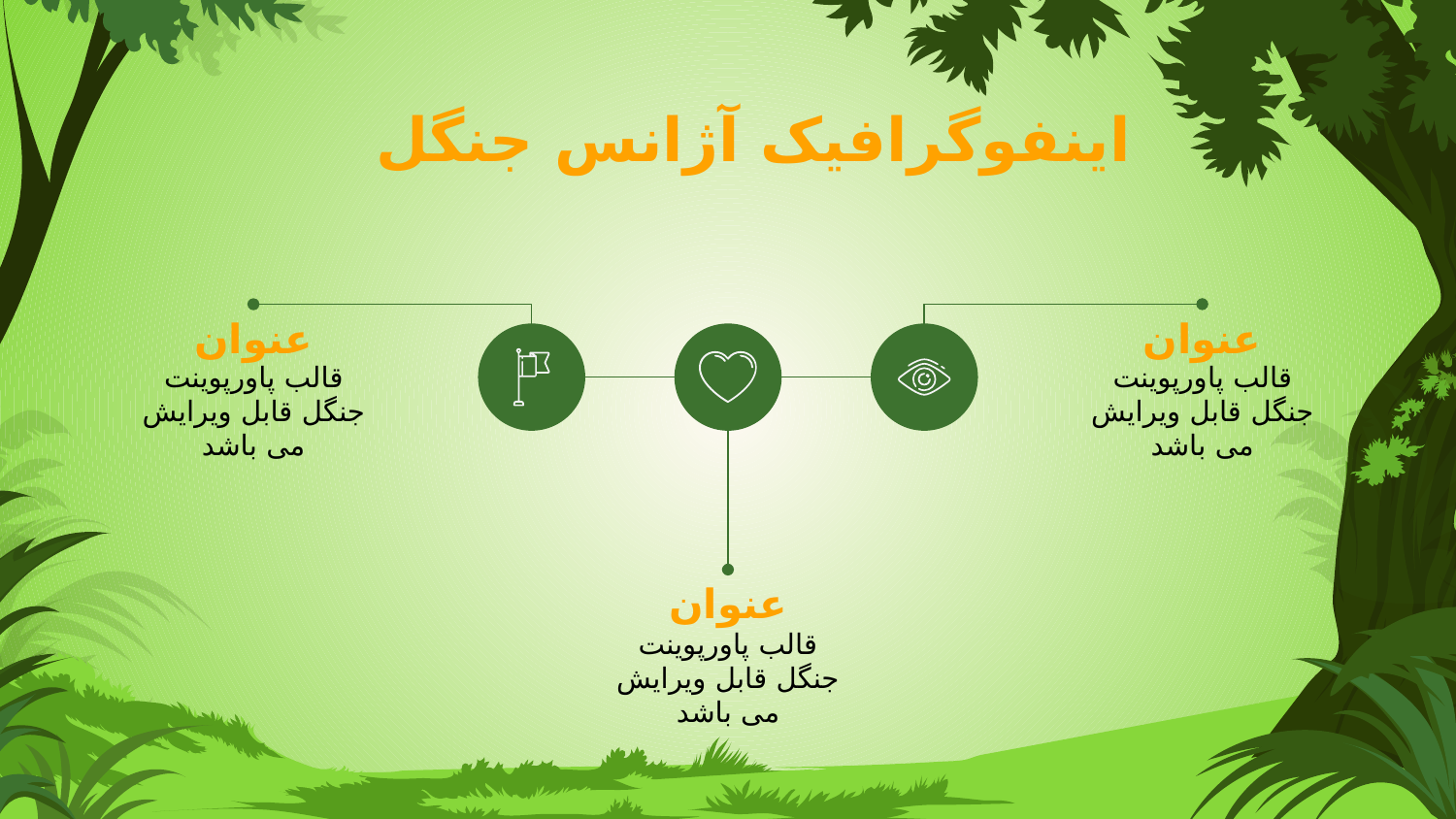

# اینفوگرافیک آژانس جنگل
عنوان
قالب پاورپوینت جنگل قابل ویرایش می باشد
عنوان
قالب پاورپوینت جنگل قابل ویرایش می باشد

عنوان
قالب پاورپوینت جنگل قابل ویرایش می باشد